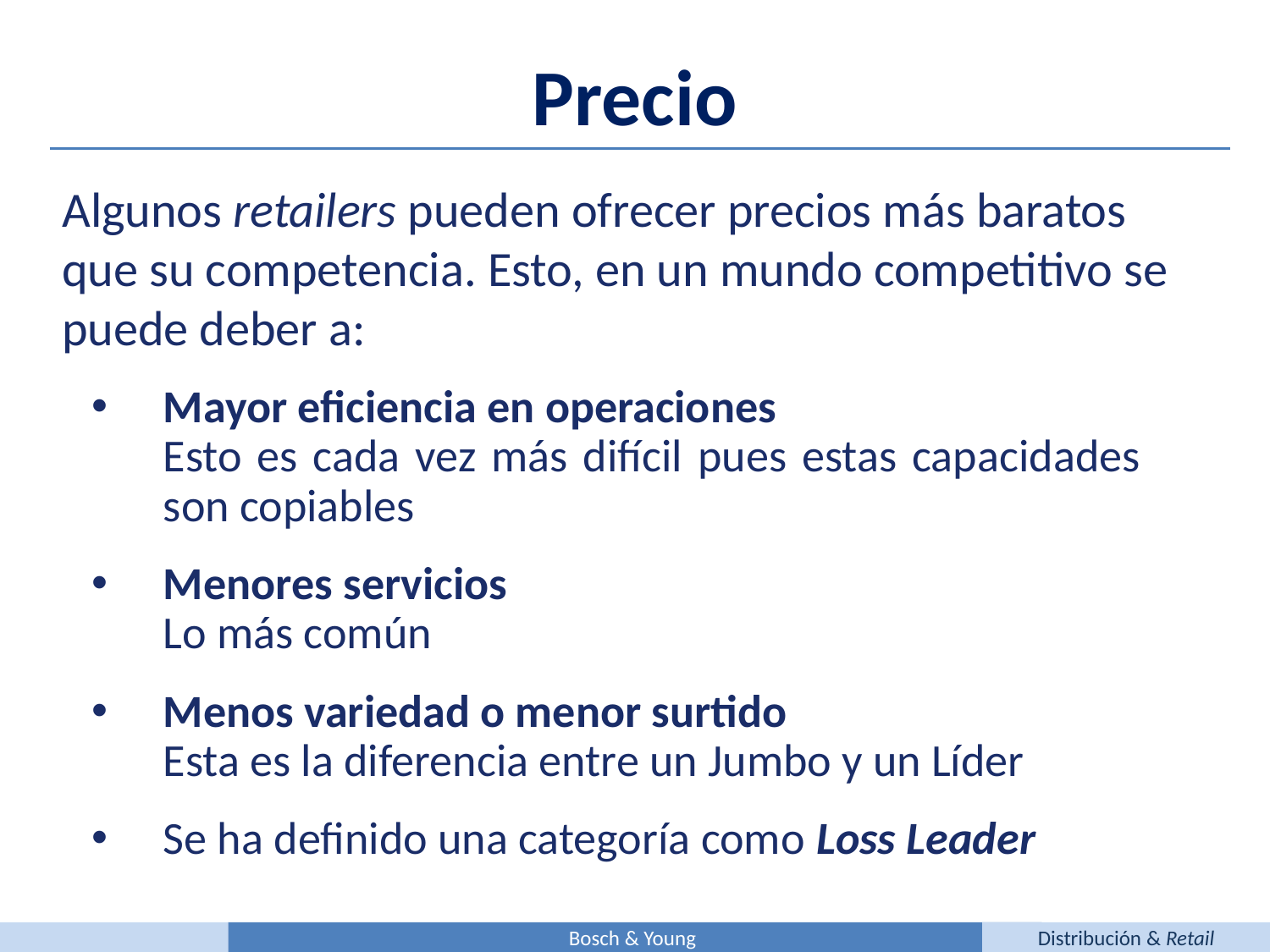

Precio
Algunos retailers pueden ofrecer precios más baratos que su competencia. Esto, en un mundo competitivo se puede deber a:
Mayor eficiencia en operaciones
	Esto es cada vez más difícil pues estas capacidades      son copiables

Menores servicios
	Lo más común

Menos variedad o menor surtido
	Esta es la diferencia entre un Jumbo y un Líder

Se ha definido una categoría como Loss Leader

Bosch & Young
Distribución & Retail